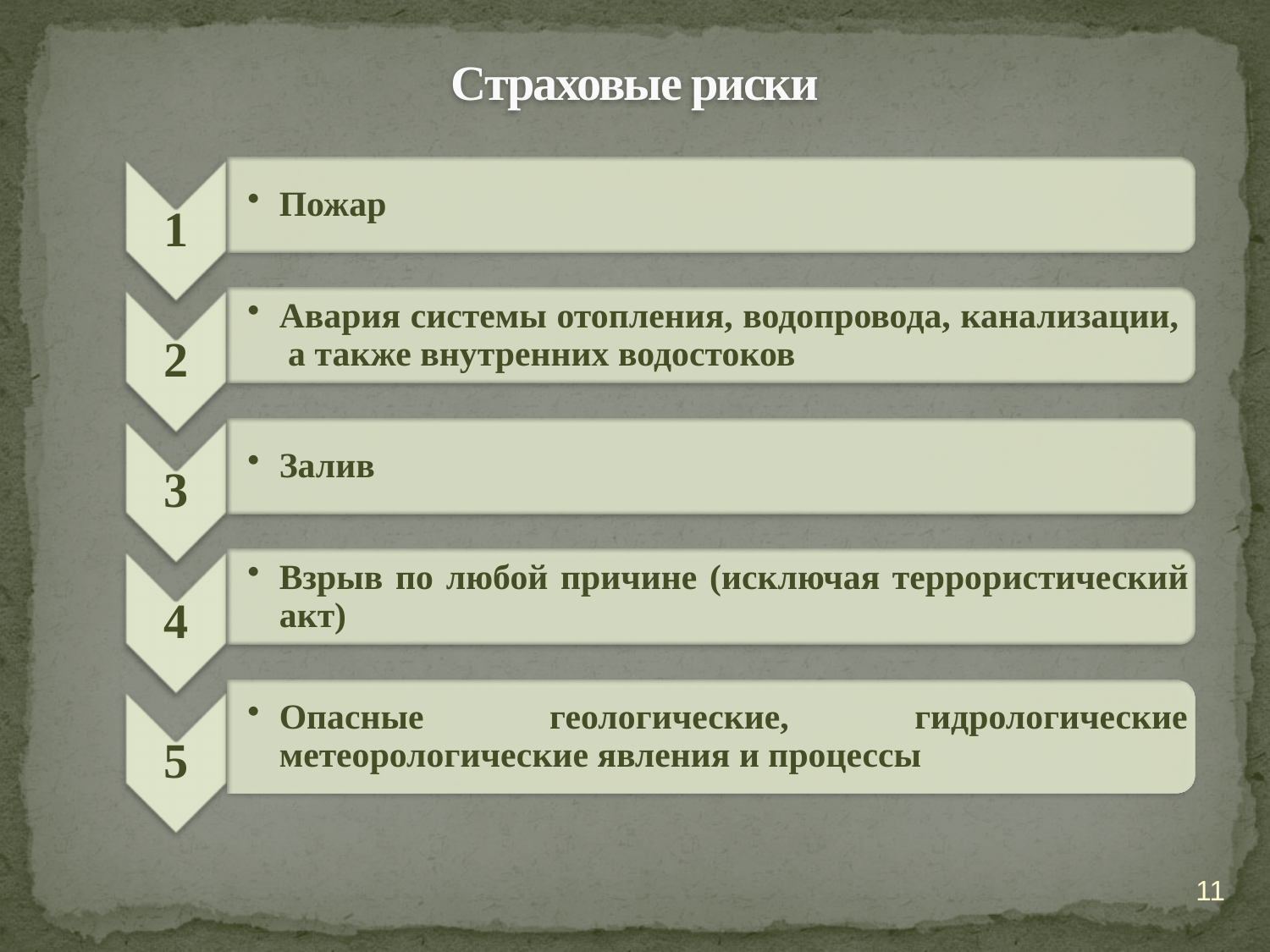

# Страховые риски
1
Пожар
2
Авария системы отопления, водопровода, канализации,   а также внутренних водостоков
3
Залив
4
Взрыв по любой причине (исключая террористический акт)
5
Опасные геологические, гидрологические метеорологические явления и процессы
11